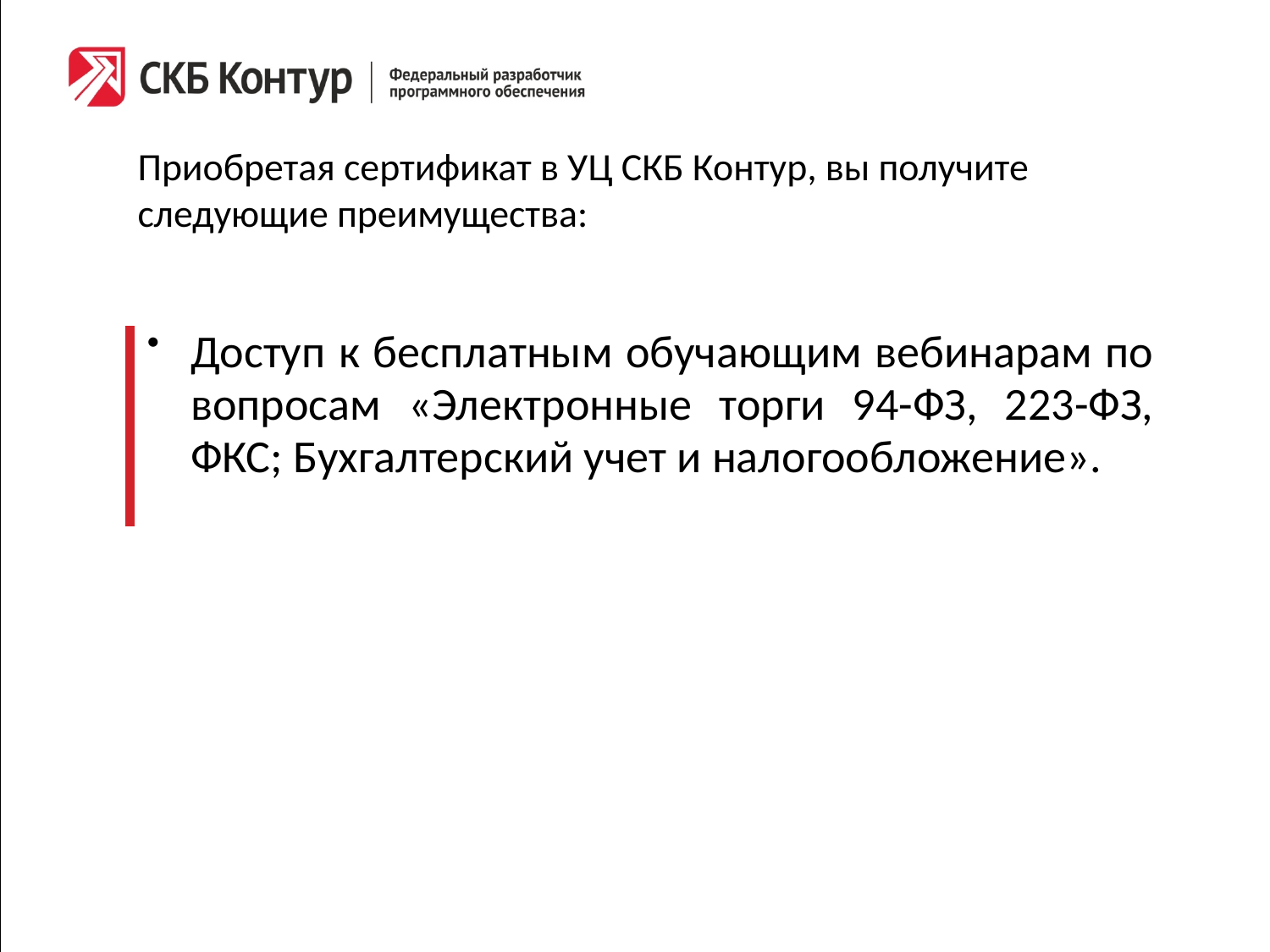

Приобретая сертификат в УЦ СКБ Контур, вы получите следующие преимущества:
|  |  | • | Доступ к бесплатным обучающим вебинарам по вопросам «Электронные торги 94-ФЗ, 223-ФЗ, ФКС; Бухгалтерский учет и налогообложение». |
| --- | --- | --- | --- |